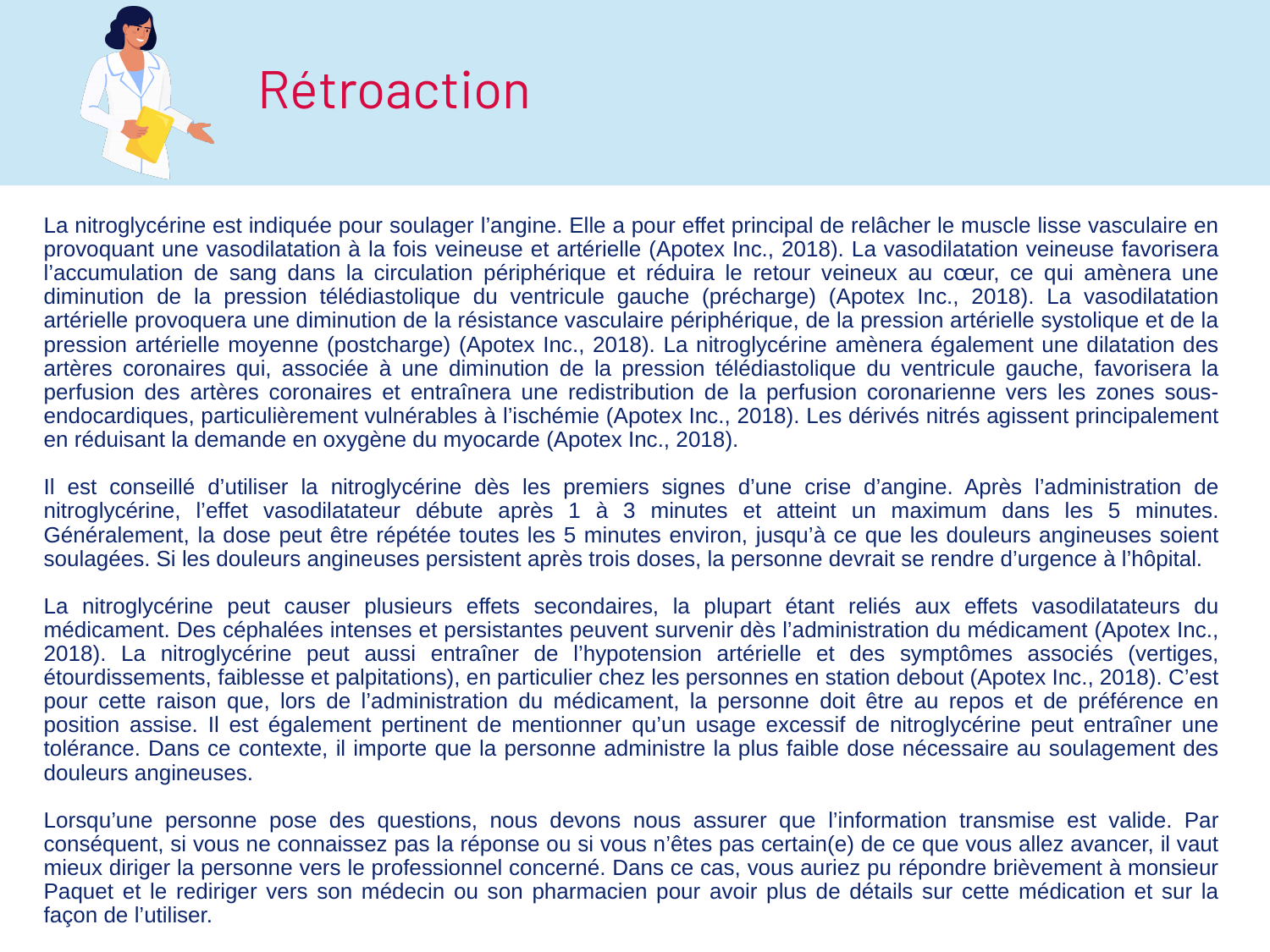

# Rétroaction
La nitroglycérine est indiquée pour soulager l’angine. Elle a pour effet principal de relâcher le muscle lisse vasculaire en provoquant une vasodilatation à la fois veineuse et artérielle (Apotex Inc., 2018). La vasodilatation veineuse favorisera l’accumulation de sang dans la circulation périphérique et réduira le retour veineux au cœur, ce qui amènera une diminution de la pression télédiastolique du ventricule gauche (précharge) (Apotex Inc., 2018). La vasodilatation artérielle provoquera une diminution de la résistance vasculaire périphérique, de la pression artérielle systolique et de la pression artérielle moyenne (postcharge) (Apotex Inc., 2018). La nitroglycérine amènera également une dilatation des artères coronaires qui, associée à une diminution de la pression télédiastolique du ventricule gauche, favorisera la perfusion des artères coronaires et entraînera une redistribution de la perfusion coronarienne vers les zones sous-endocardiques, particulièrement vulnérables à l’ischémie (Apotex Inc., 2018). Les dérivés nitrés agissent principalement en réduisant la demande en oxygène du myocarde (Apotex Inc., 2018).

Il est conseillé d’utiliser la nitroglycérine dès les premiers signes d’une crise d’angine. Après l’administration de nitroglycérine, l’effet vasodilatateur débute après 1 à 3 minutes et atteint un maximum dans les 5 minutes. Généralement, la dose peut être répétée toutes les 5 minutes environ, jusqu’à ce que les douleurs angineuses soient soulagées. Si les douleurs angineuses persistent après trois doses, la personne devrait se rendre d’urgence à l’hôpital.

La nitroglycérine peut causer plusieurs effets secondaires, la plupart étant reliés aux effets vasodilatateurs du médicament. Des céphalées intenses et persistantes peuvent survenir dès l’administration du médicament (Apotex Inc., 2018). La nitroglycérine peut aussi entraîner de l’hypotension artérielle et des symptômes associés (vertiges, étourdissements, faiblesse et palpitations), en particulier chez les personnes en station debout (Apotex Inc., 2018). C’est pour cette raison que, lors de l’administration du médicament, la personne doit être au repos et de préférence en position assise. Il est également pertinent de mentionner qu’un usage excessif de nitroglycérine peut entraîner une tolérance. Dans ce contexte, il importe que la personne administre la plus faible dose nécessaire au soulagement des douleurs angineuses.

Lorsqu’une personne pose des questions, nous devons nous assurer que l’information transmise est valide. Par conséquent, si vous ne connaissez pas la réponse ou si vous n’êtes pas certain(e) de ce que vous allez avancer, il vaut mieux diriger la personne vers le professionnel concerné. Dans ce cas, vous auriez pu répondre brièvement à monsieur Paquet et le rediriger vers son médecin ou son pharmacien pour avoir plus de détails sur cette médication et sur la façon de l’utiliser.